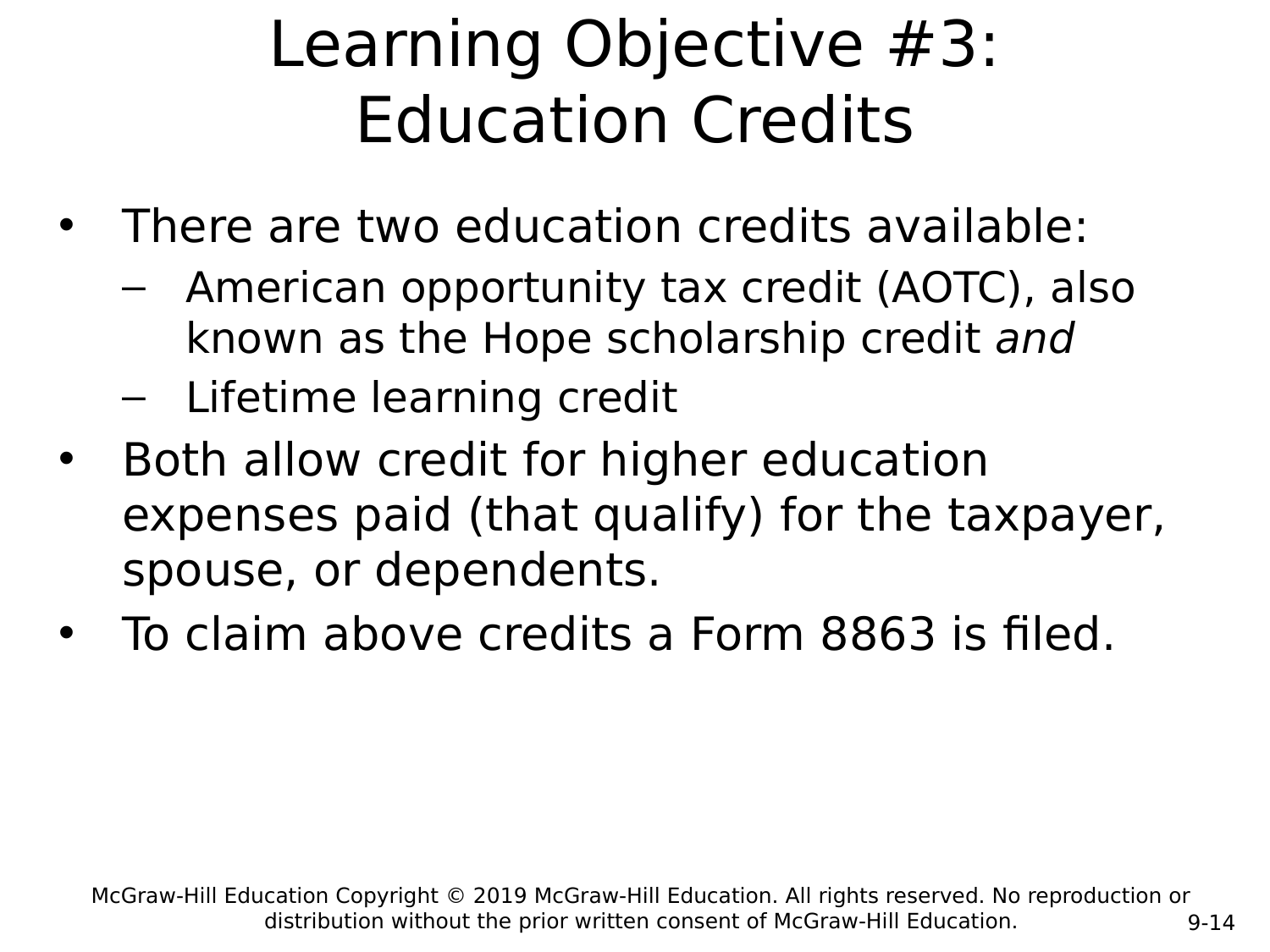

# Learning Objective #3: Education Credits
There are two education credits available:
American opportunity tax credit (AOTC), also known as the Hope scholarship credit and
Lifetime learning credit
Both allow credit for higher education expenses paid (that qualify) for the taxpayer, spouse, or dependents.
To claim above credits a Form 8863 is filed.
McGraw-Hill Education Copyright © 2019 McGraw-Hill Education. All rights reserved. No reproduction or distribution without the prior written consent of McGraw-Hill Education.
9-14